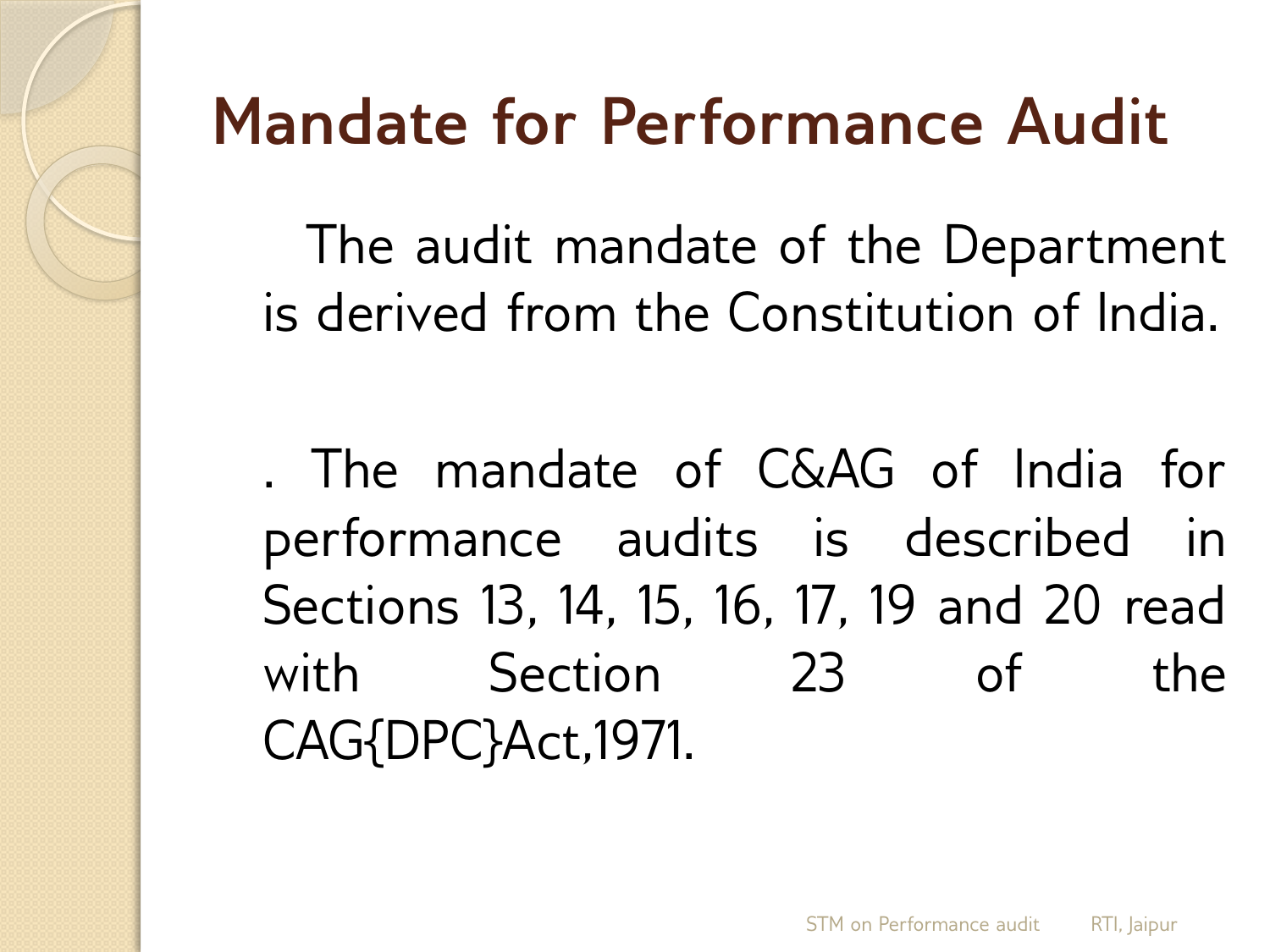

# Mandate for Performance Audit
    The audit mandate of the Department is derived from the Constitution of India.

	. The mandate of C&AG of India for performance audits is described in Sections 13, 14, 15, 16, 17, 19 and 20 read with Section 23 of the CAG{DPC}Act,1971.
STM on Performance audit        RTI, Jaipur